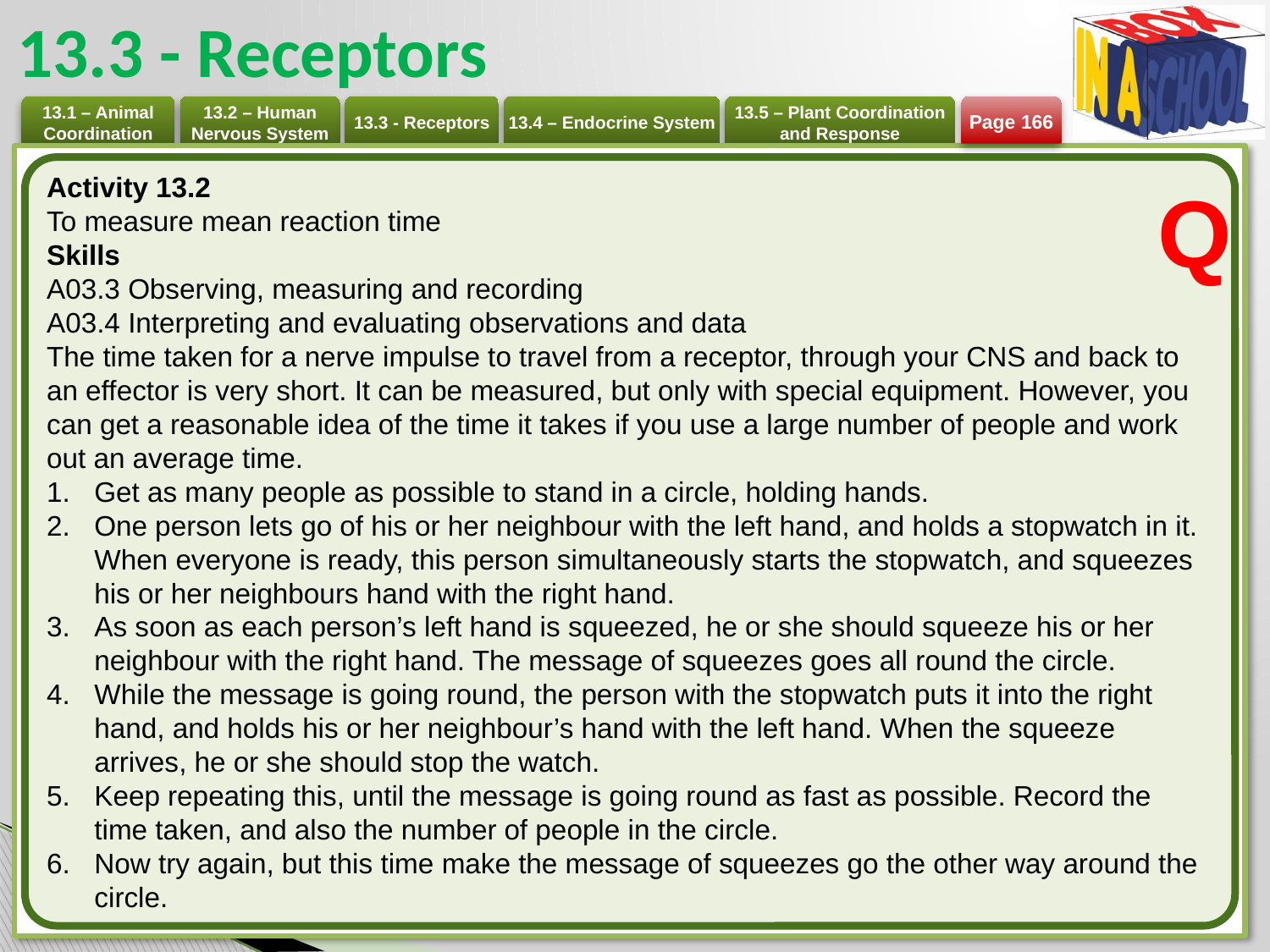

# 13.3 - Receptors
Page 166
Activity 13.2
To measure mean reaction time
Skills
A03.3 Observing, measuring and recording
A03.4 Interpreting and evaluating observations and data
The time taken for a nerve impulse to travel from a receptor, through your CNS and back to an effector is very short. It can be measured, but only with special equipment. However, you can get a reasonable idea of the time it takes if you use a large number of people and work out an average time.
Get as many people as possible to stand in a circle, holding hands.
One person lets go of his or her neighbour with the left hand, and holds a stopwatch in it. When everyone is ready, this person simultaneously starts the stopwatch, and squeezes his or her neighbours hand with the right hand.
As soon as each person’s left hand is squeezed, he or she should squeeze his or her neighbour with the right hand. The message of squeezes goes all round the circle.
While the message is going round, the person with the stopwatch puts it into the right hand, and holds his or her neighbour’s hand with the left hand. When the squeeze arrives, he or she should stop the watch.
Keep repeating this, until the message is going round as fast as possible. Record the time taken, and also the number of people in the circle.
Now try again, but this time make the message of squeezes go the other way around the circle.
Q